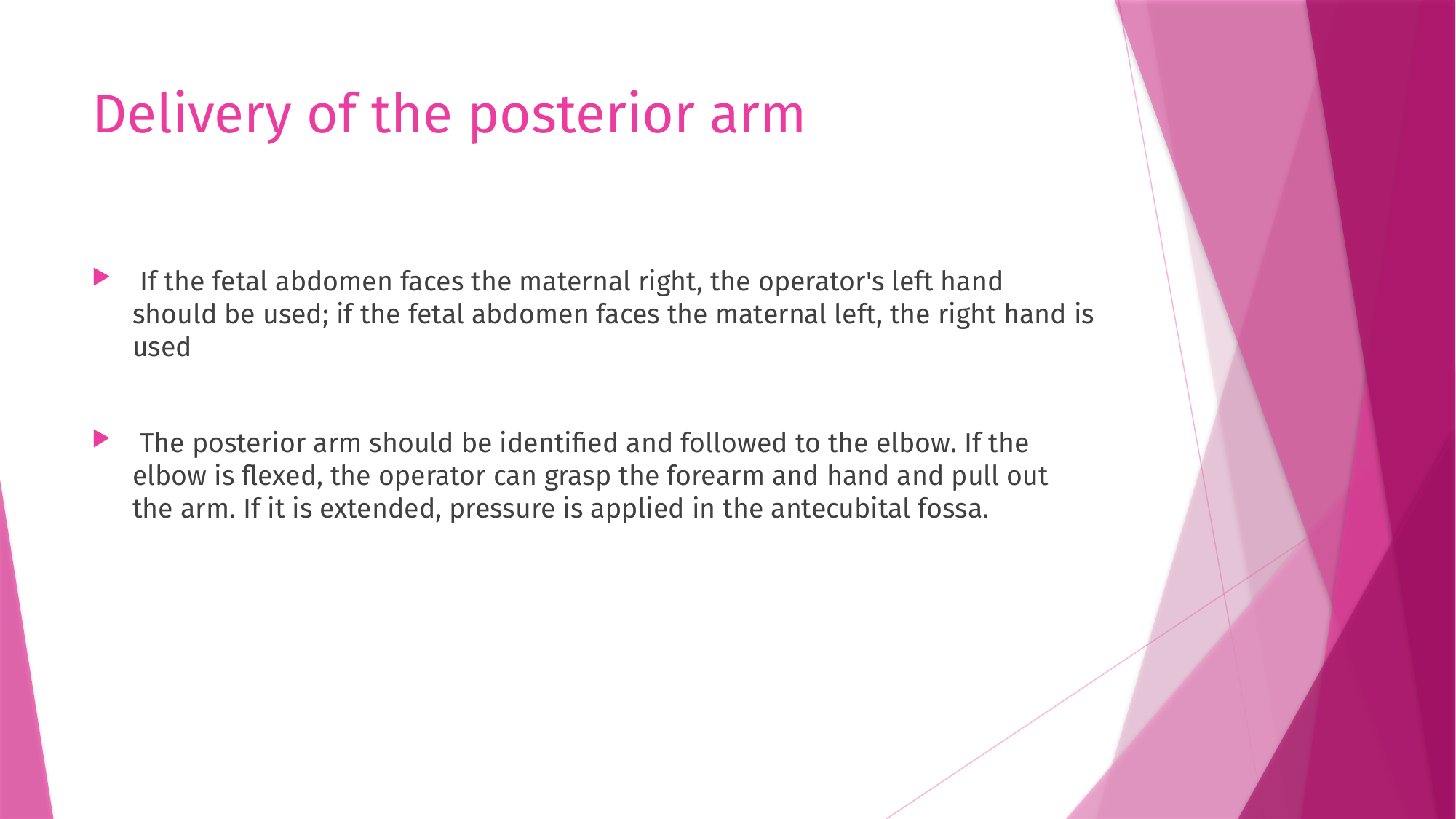

# Delivery of the posterior arm
 If the fetal abdomen faces the maternal right, the operator's left hand should be used; if the fetal abdomen faces the maternal left, the right hand is used

 The posterior arm should be identified and followed to the elbow. If the elbow is flexed, the operator can grasp the forearm and hand and pull out the arm. If it is extended, pressure is applied in the antecubital fossa.